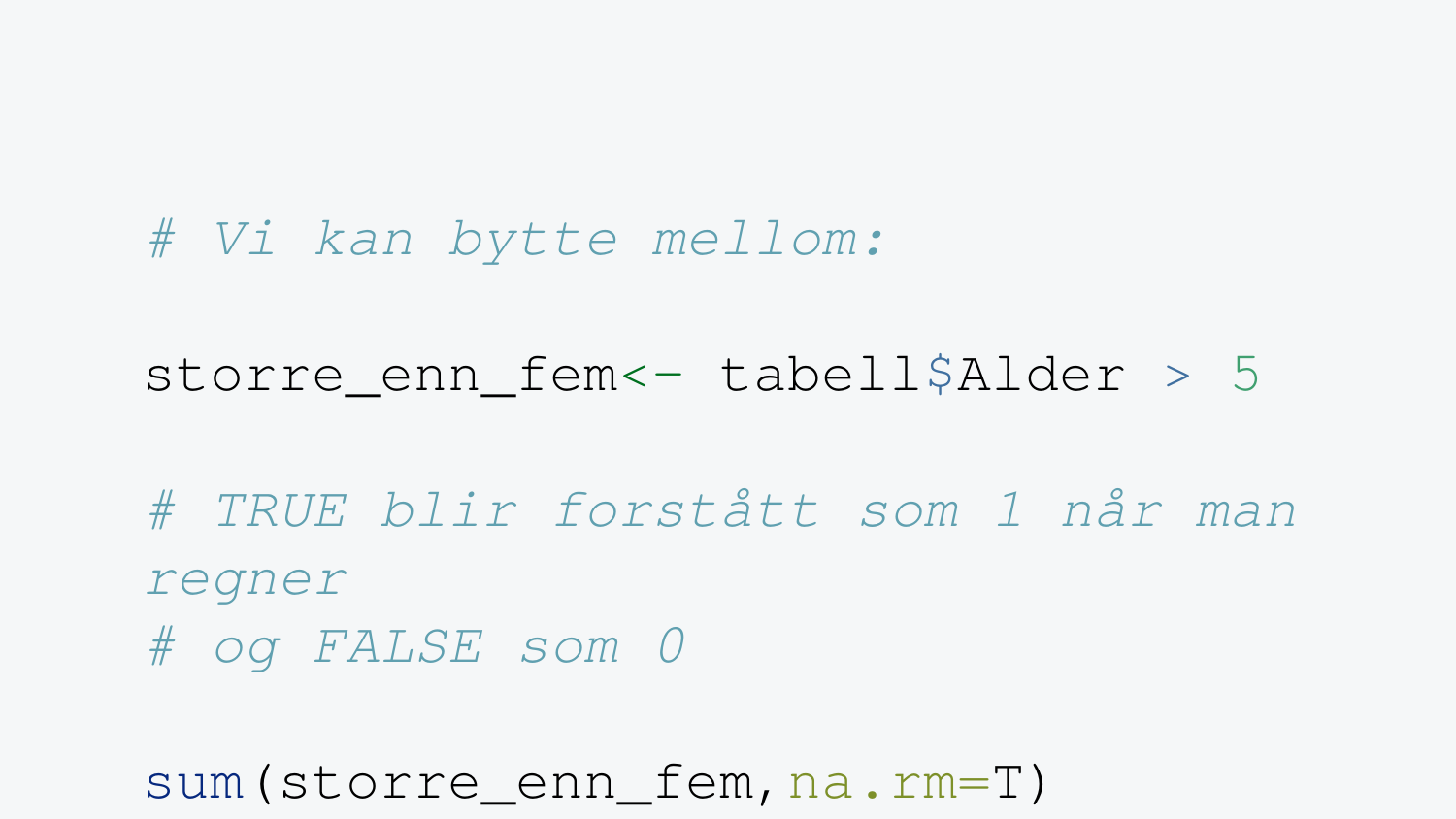

# Vi kan bytte mellom: storre_enn_fem<- tabell$Alder > 5 # TRUE blir forstått som 1 når man regner # og FALSE som 0 sum(storre_enn_fem,na.rm=T)